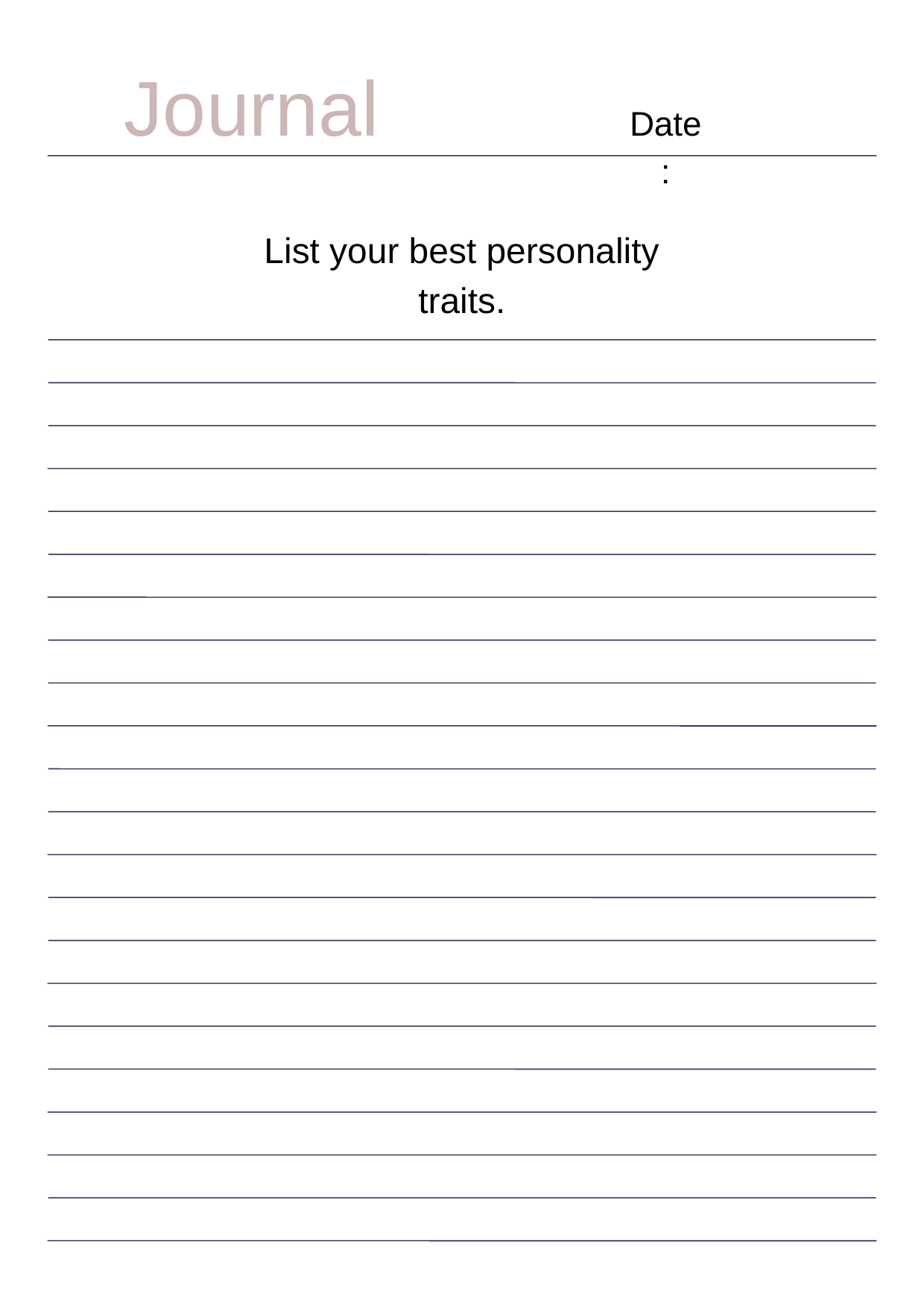

Journal
Date:

List your best personality traits.